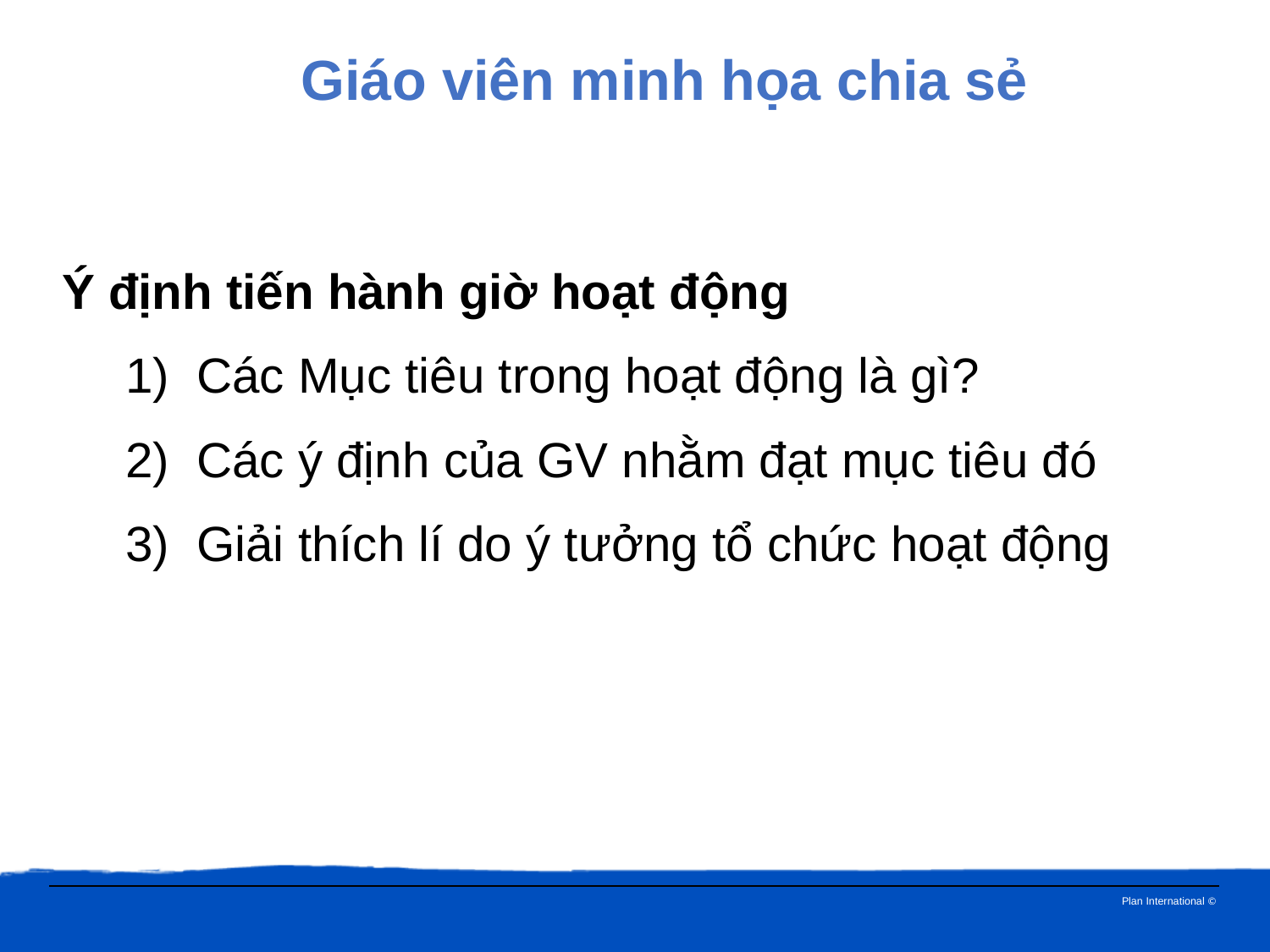

Giáo viên minh họa chia sẻ

Ý định tiến hành giờ hoạt động
Các Mục tiêu trong hoạt động là gì?
Các ý định của GV nhằm đạt mục tiêu đó
Giải thích lí do ý tưởng tổ chức hoạt động